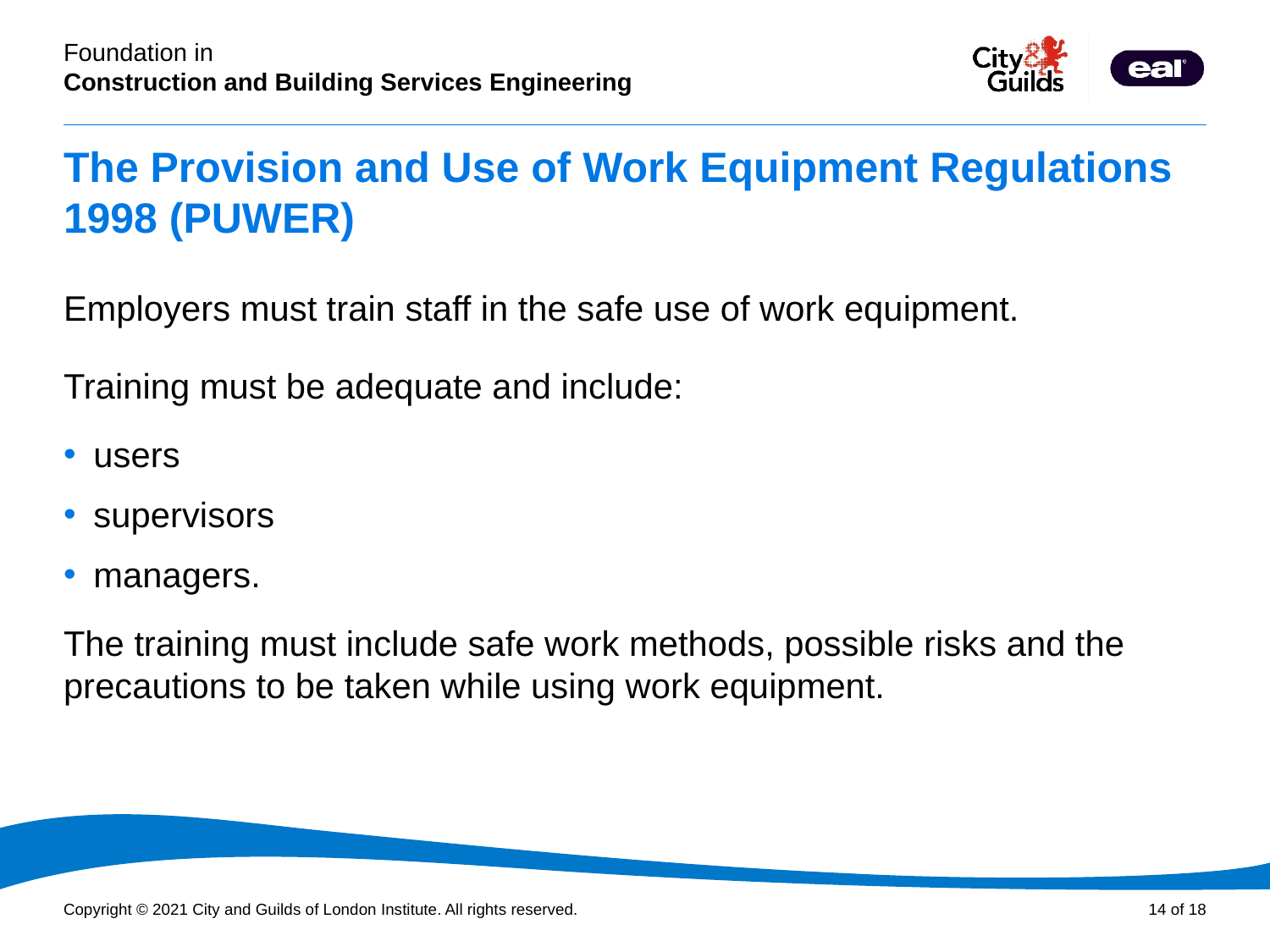

# The Provision and Use of Work Equipment Regulations 1998 (PUWER)
Employers must train staff in the safe use of work equipment.
Training must be adequate and include:
users
supervisors
managers.
The training must include safe work methods, possible risks and the precautions to be taken while using work equipment.